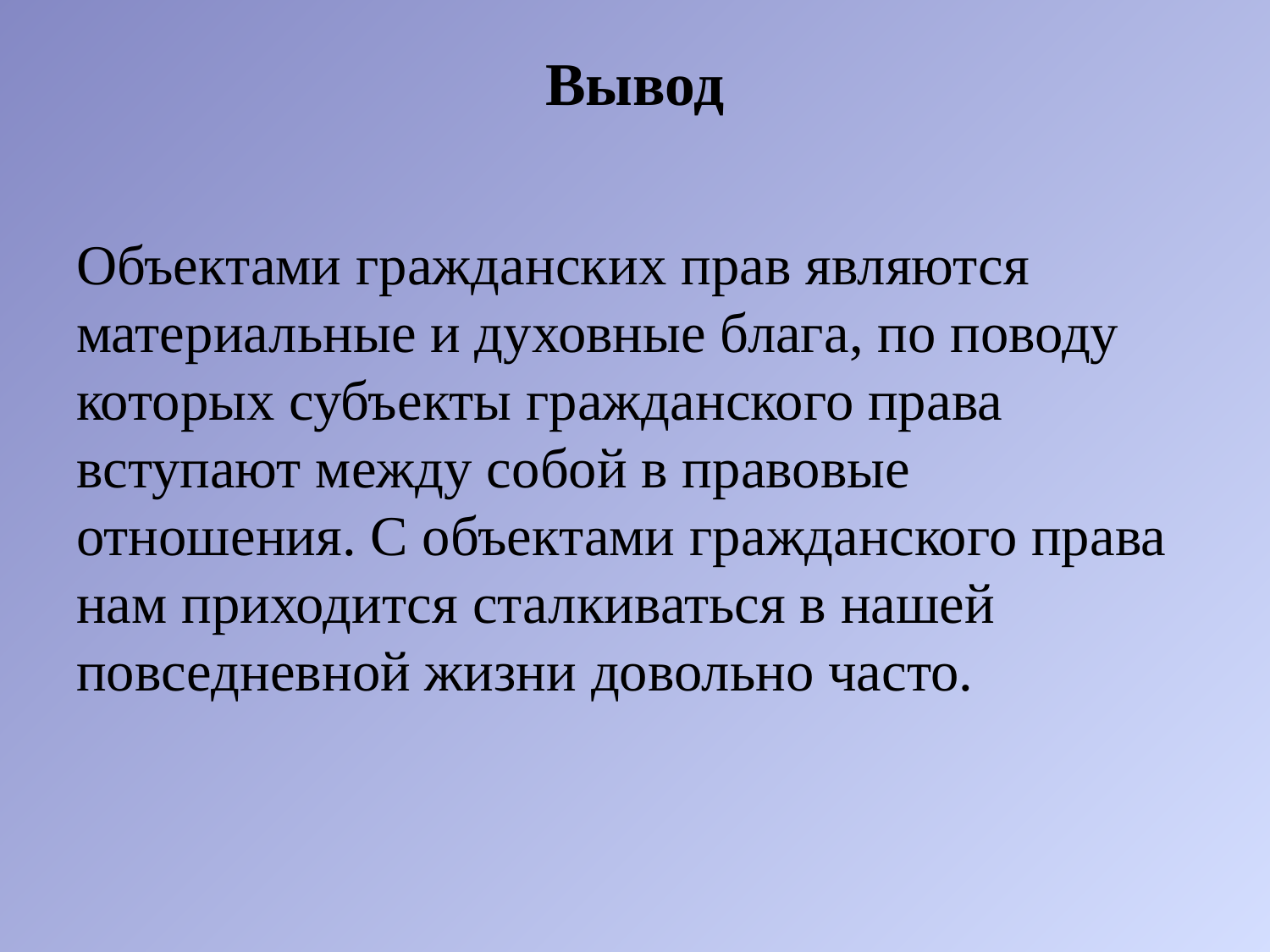

# Вывод
Объектами гражданских прав являются материальные и духовные блага, по поводу которых субъекты гражданского права вступают между собой в правовые отношения. С объектами гражданского права нам приходится сталкиваться в нашей повседневной жизни довольно часто.